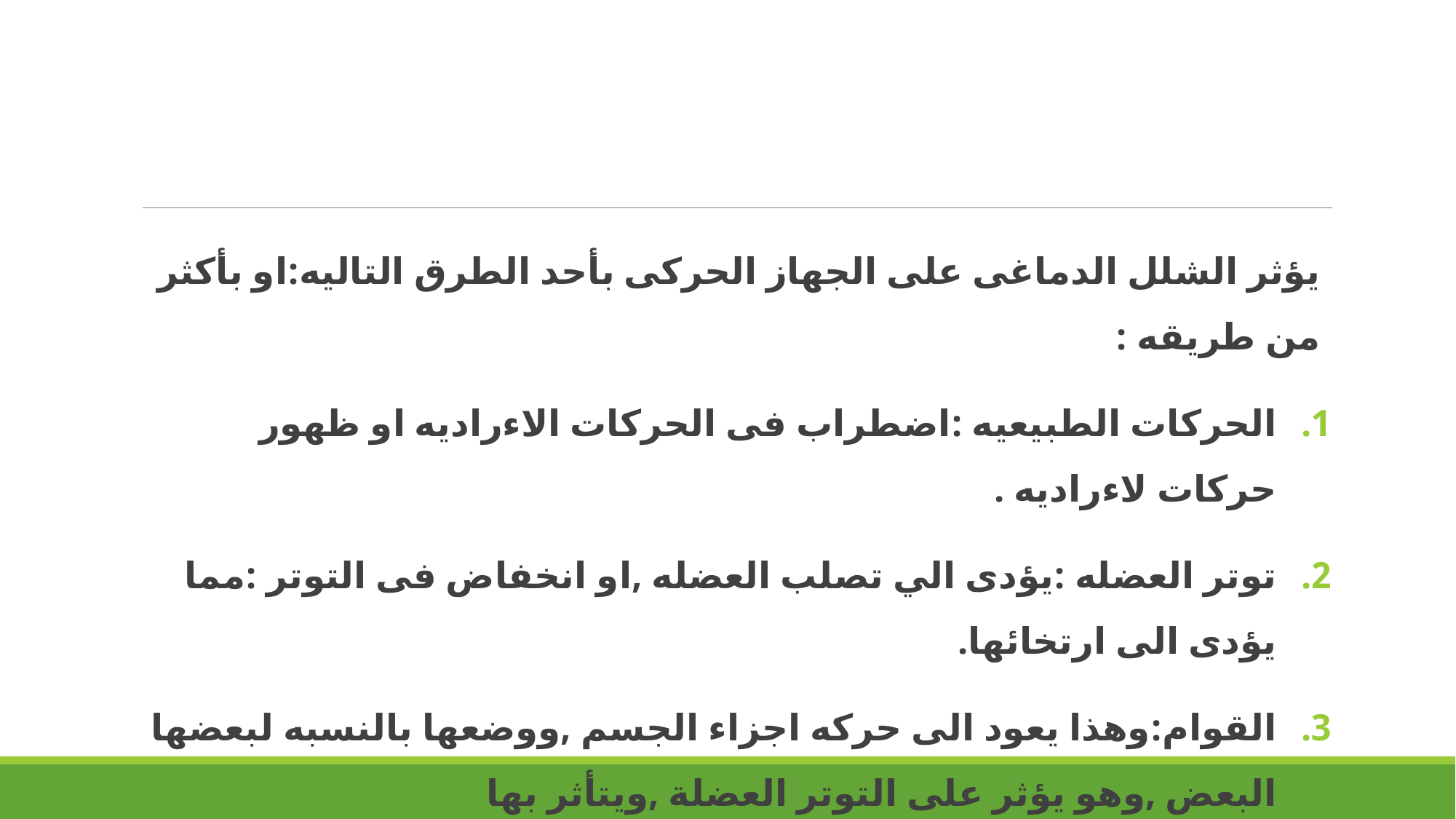

#
يؤثر الشلل الدماغى على الجهاز الحركى بأحد الطرق التاليه:او بأكثر من طريقه :
الحركات الطبيعيه :اضطراب فى الحركات الاءراديه او ظهور حركات لاءراديه .
توتر العضله :يؤدى الي تصلب العضله ,او انخفاض فى التوتر :مما يؤدى الى ارتخائها.
القوام:وهذا يعود الى حركه اجزاء الجسم ,ووضعها بالنسبه لبعضها البعض ,وهو يؤثر على التوتر العضلة ,ويتأثر بها
ان الشلل الدماغى ليس حاله مفردة:ولكنها ذات اعراض ,مظاهر مخصصه ,هذا أردنا الدقه فى التعريف .